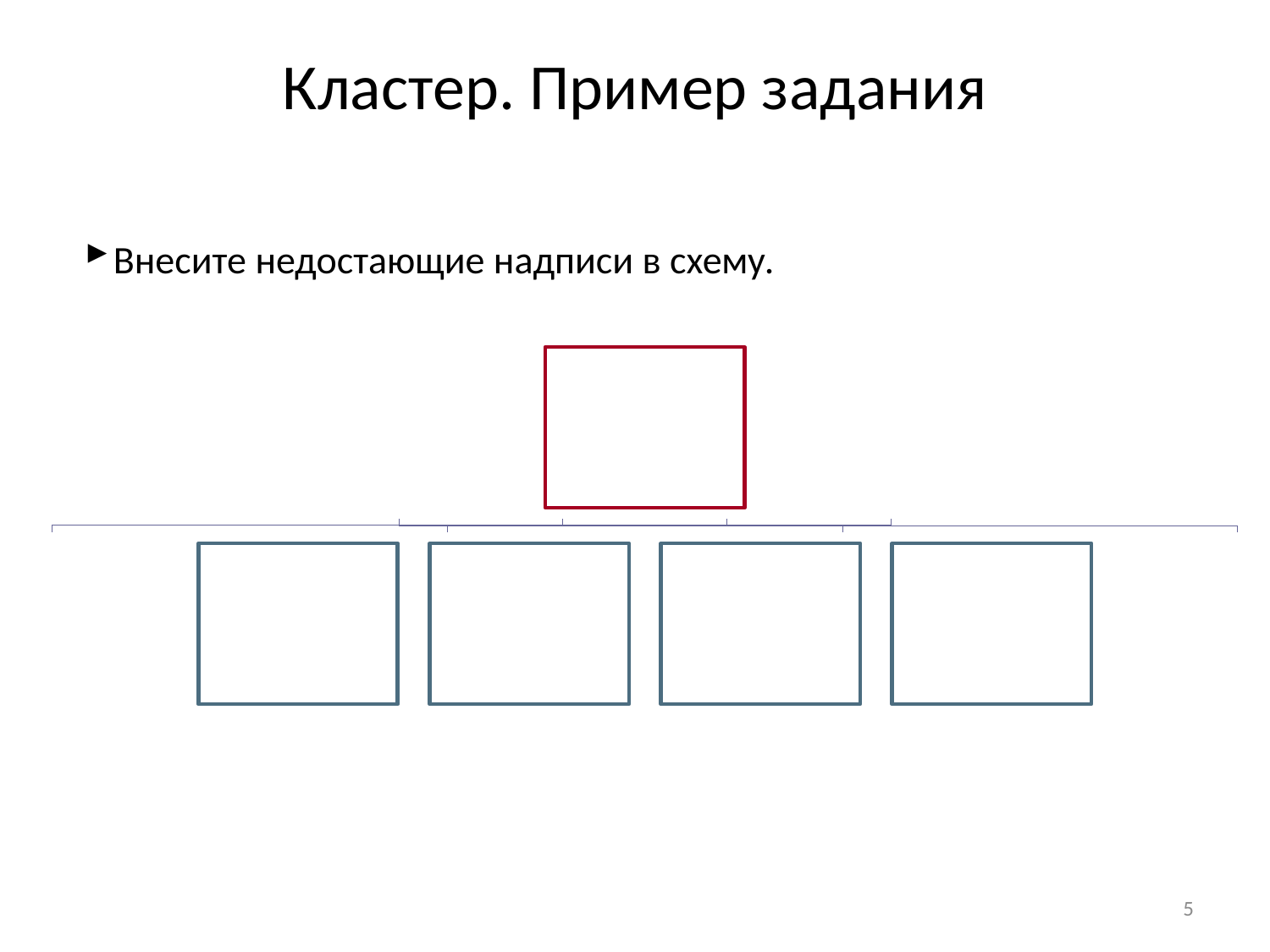

# Кластер. Пример задания
Внесите недостающие надписи в схему.
5